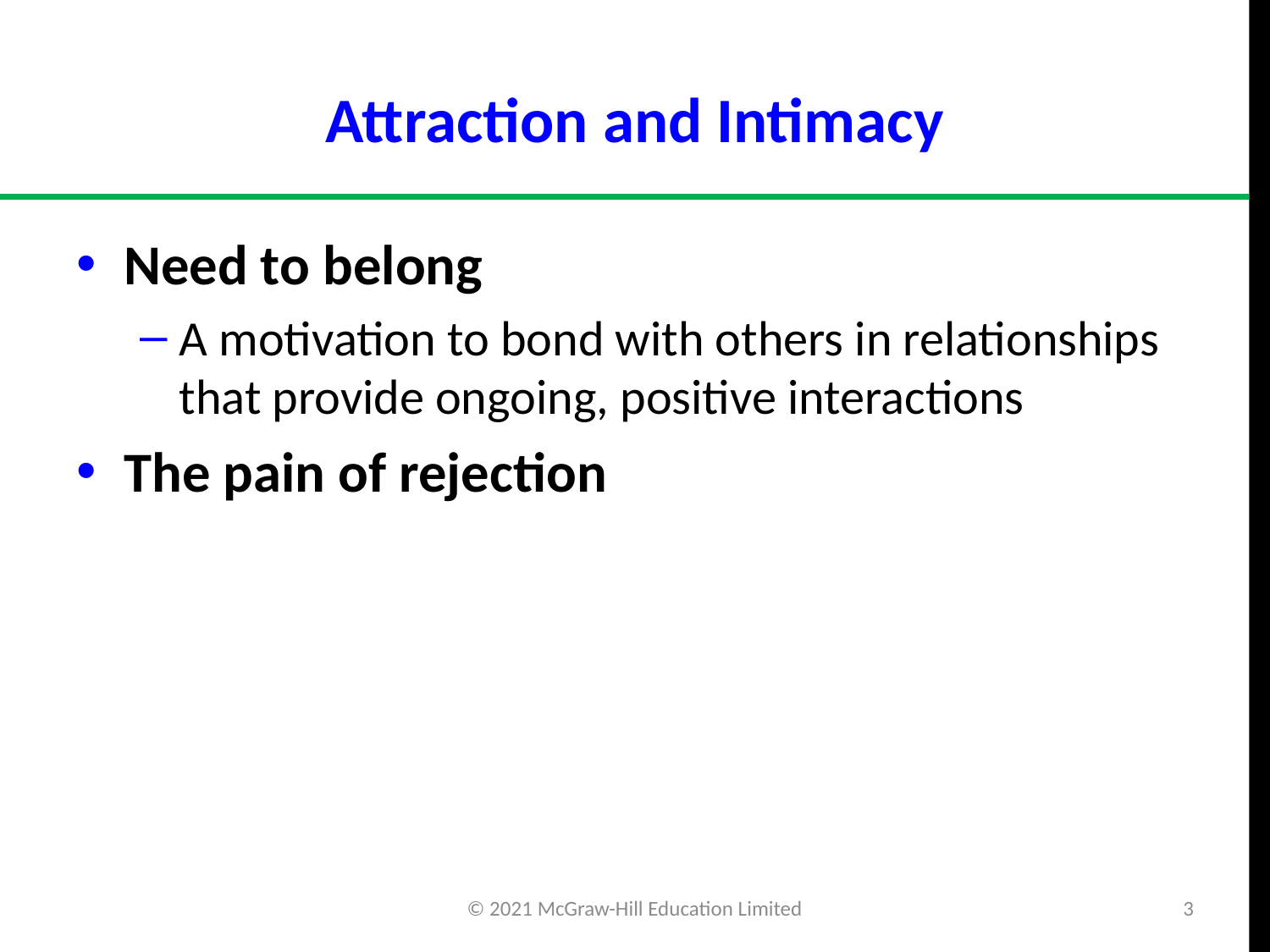

# Attraction and Intimacy
Need to belong
A motivation to bond with others in relationships that provide ongoing, positive interactions
The pain of rejection

© 2021 McGraw-Hill Education Limited
3